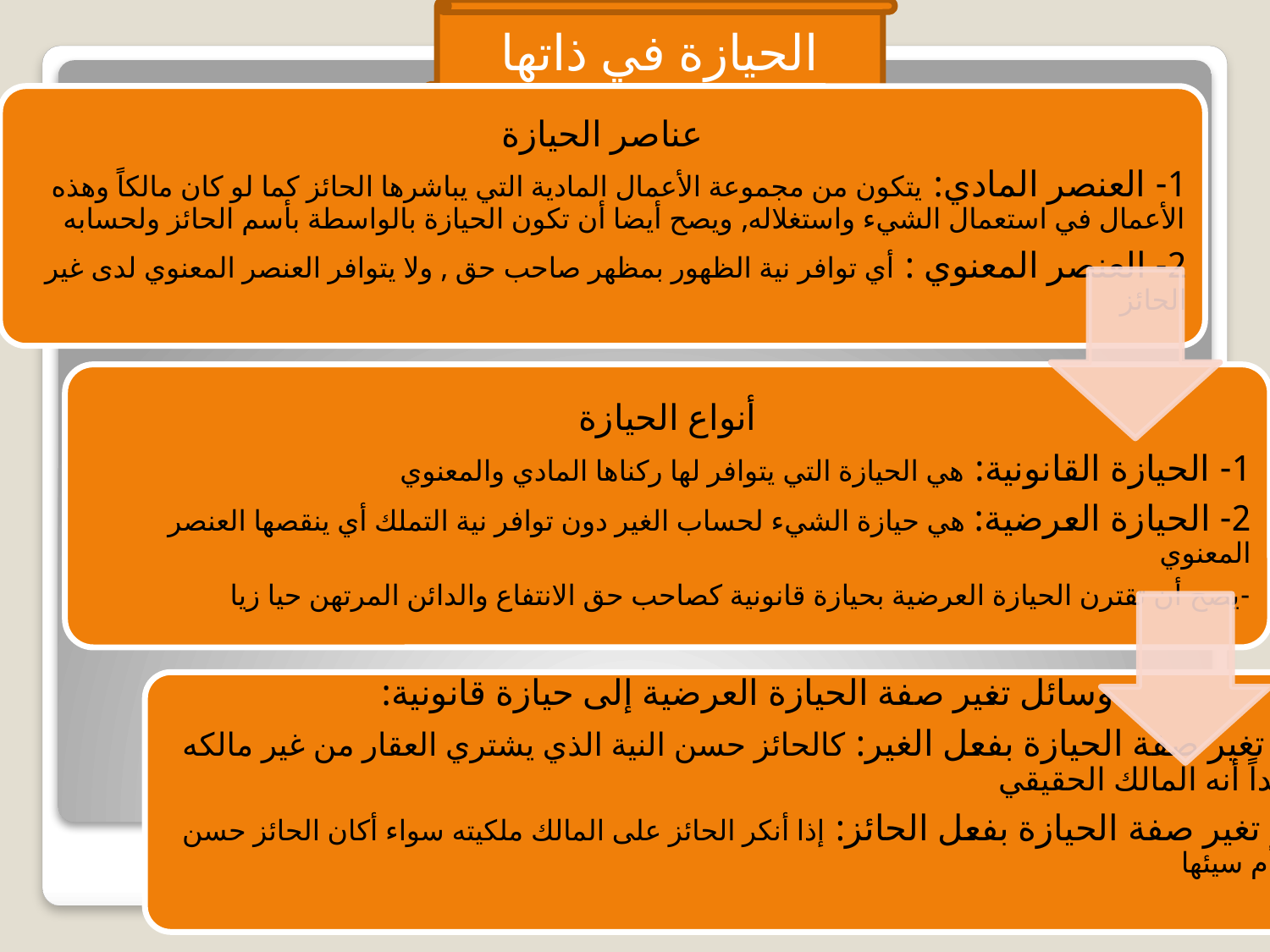

# *
الحيازة في ذاتها
عناصر الحيازة
1- العنصر المادي: يتكون من مجموعة الأعمال المادية التي يباشرها الحائز كما لو كان مالكاً وهذه الأعمال في استعمال الشيء واستغلاله, ويصح أيضا أن تكون الحيازة بالواسطة بأسم الحائز ولحسابه
2- العنصر المعنوي : أي توافر نية الظهور بمظهر صاحب حق , ولا يتوافر العنصر المعنوي لدى غير الحائز
أنواع الحيازة
1- الحيازة القانونية: هي الحيازة التي يتوافر لها ركناها المادي والمعنوي
2- الحيازة العرضية: هي حيازة الشيء لحساب الغير دون توافر نية التملك أي ينقصها العنصر المعنوي
-يصح أن تقترن الحيازة العرضية بحيازة قانونية كصاحب حق الانتفاع والدائن المرتهن حيا زيا
وسائل تغير صفة الحيازة العرضية إلى حيازة قانونية:
أولاً: تغير صفة الحيازة بفعل الغير: كالحائز حسن النية الذي يشتري العقار من غير مالكه معتقداً أنه المالك الحقيقي
ثانياً: تغير صفة الحيازة بفعل الحائز: إذا أنكر الحائز على المالك ملكيته سواء أكان الحائز حسن النية أم سيئها